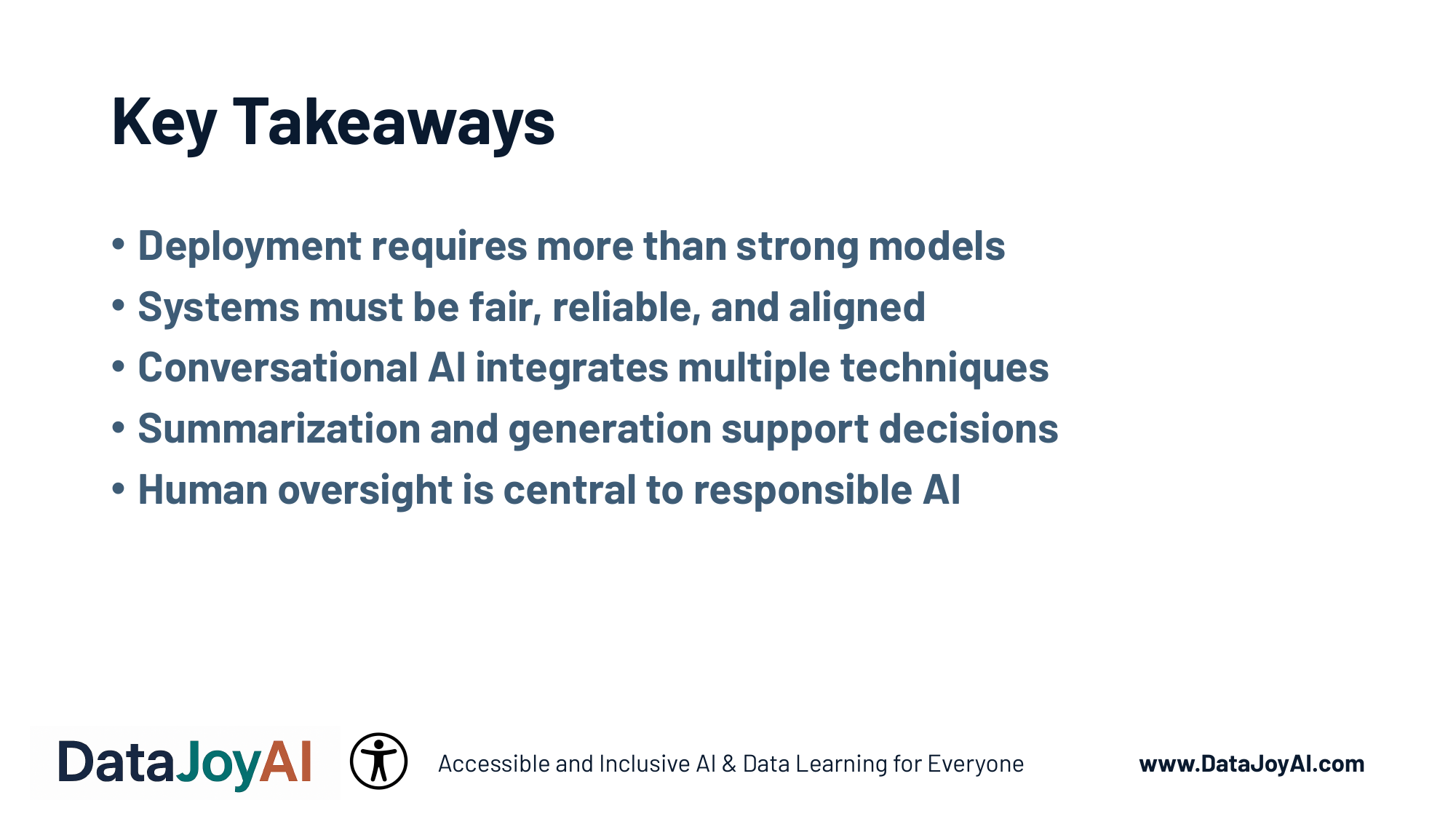

# Key Takeaways
Deployment requires more than strong models
Systems must be fair, reliable, and aligned
Conversational AI integrates multiple techniques
Summarization and generation support decisions
Human oversight is central to responsible AI